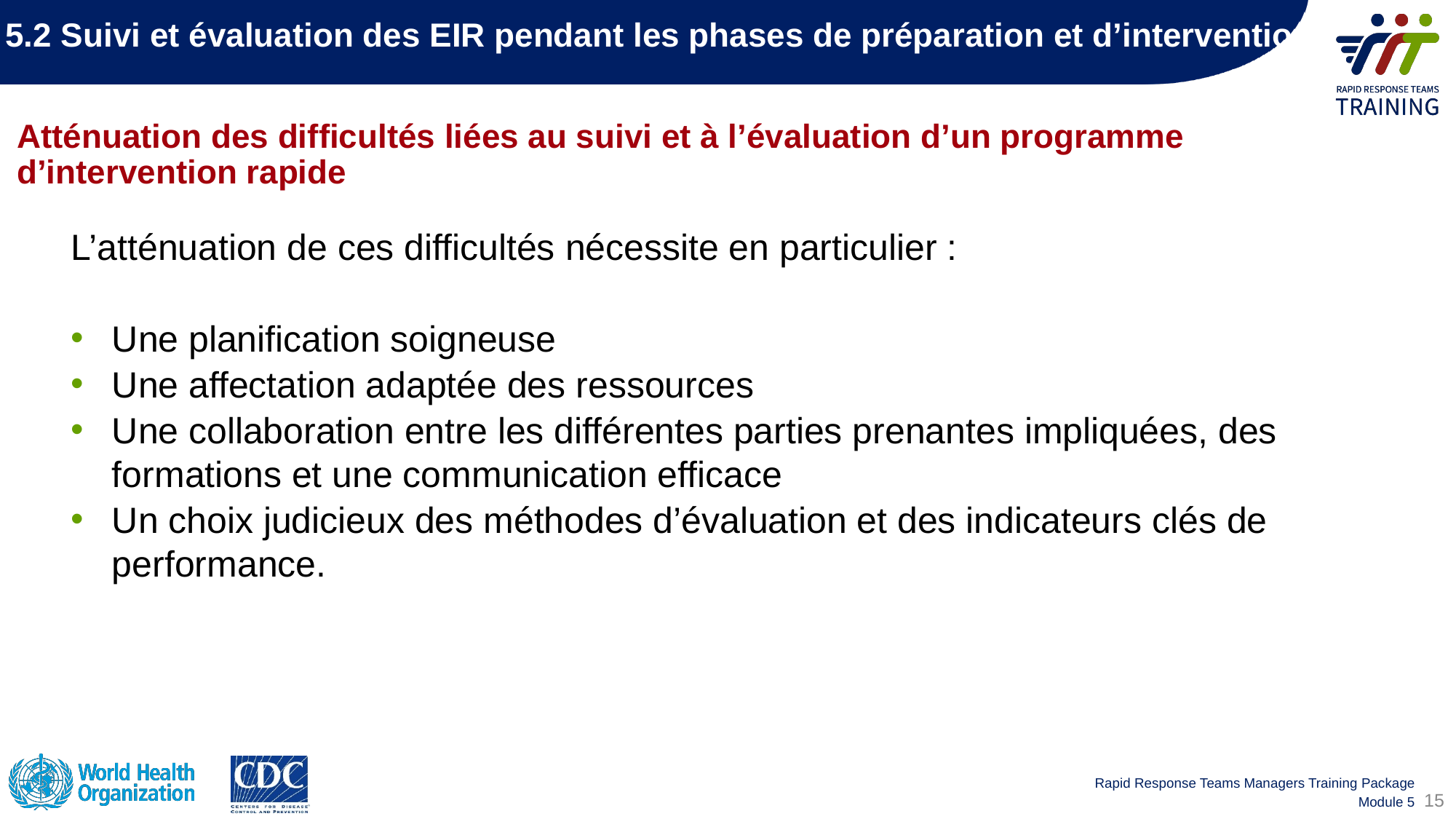

5.2 Suivi et évaluation des EIR pendant les phases de préparation et d’intervention

Atténuation des difficultés liées au suivi et à l’évaluation dʼun programme d’intervention rapide
L’atténuation de ces difficultés nécessite en particulier :

Une planification soigneuse
Une affectation adaptée des ressources
Une collaboration entre les différentes parties prenantes impliquées, des formations et une communication efficace
Un choix judicieux des méthodes d’évaluation et des indicateurs clés de performance.

15